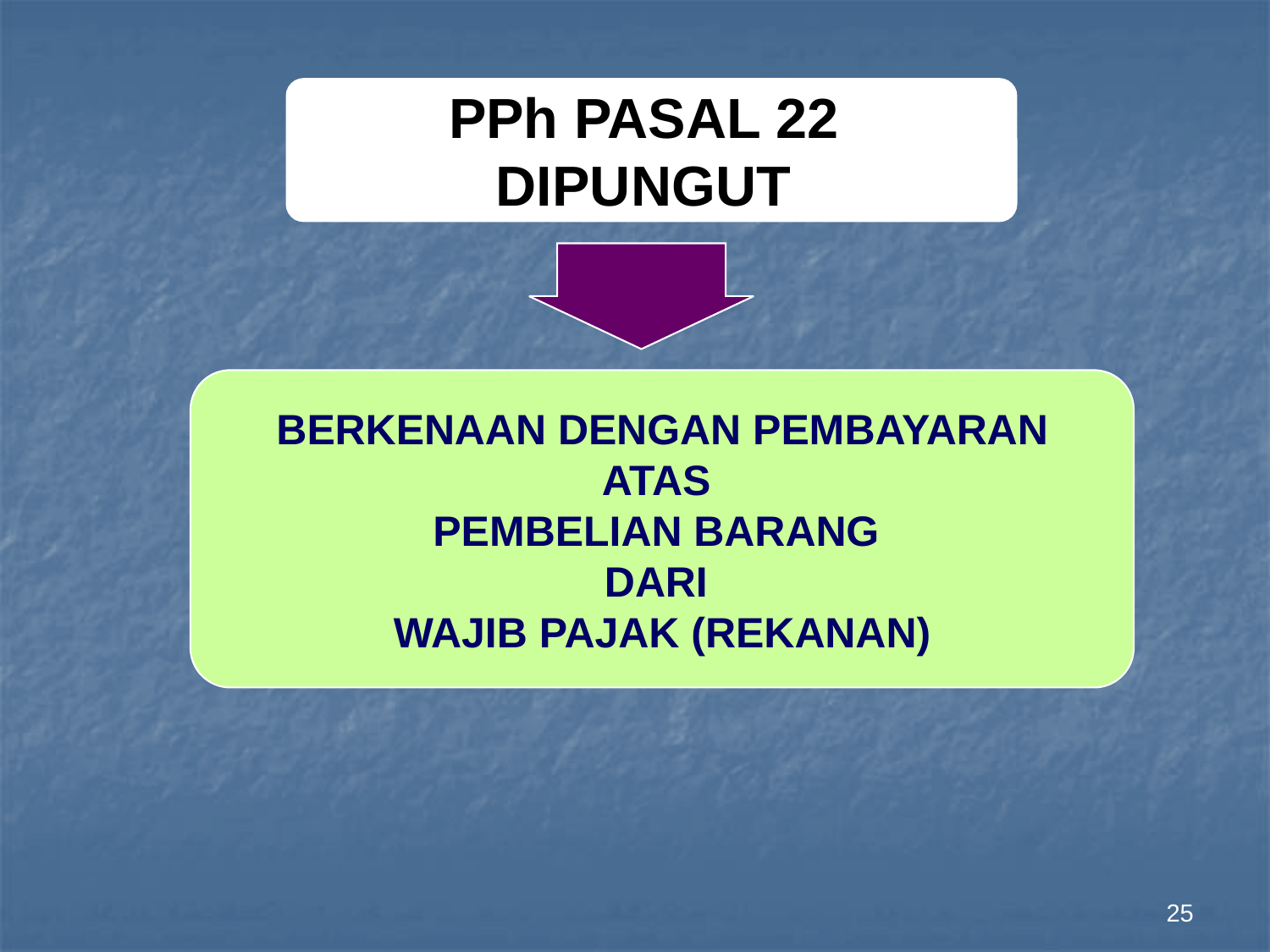

PPh PASAL 22
DIPUNGUT

BERKENAAN DENGAN PEMBAYARAN
ATAS
PEMBELIAN BARANG
DARI
WAJIB PAJAK (REKANAN)
25